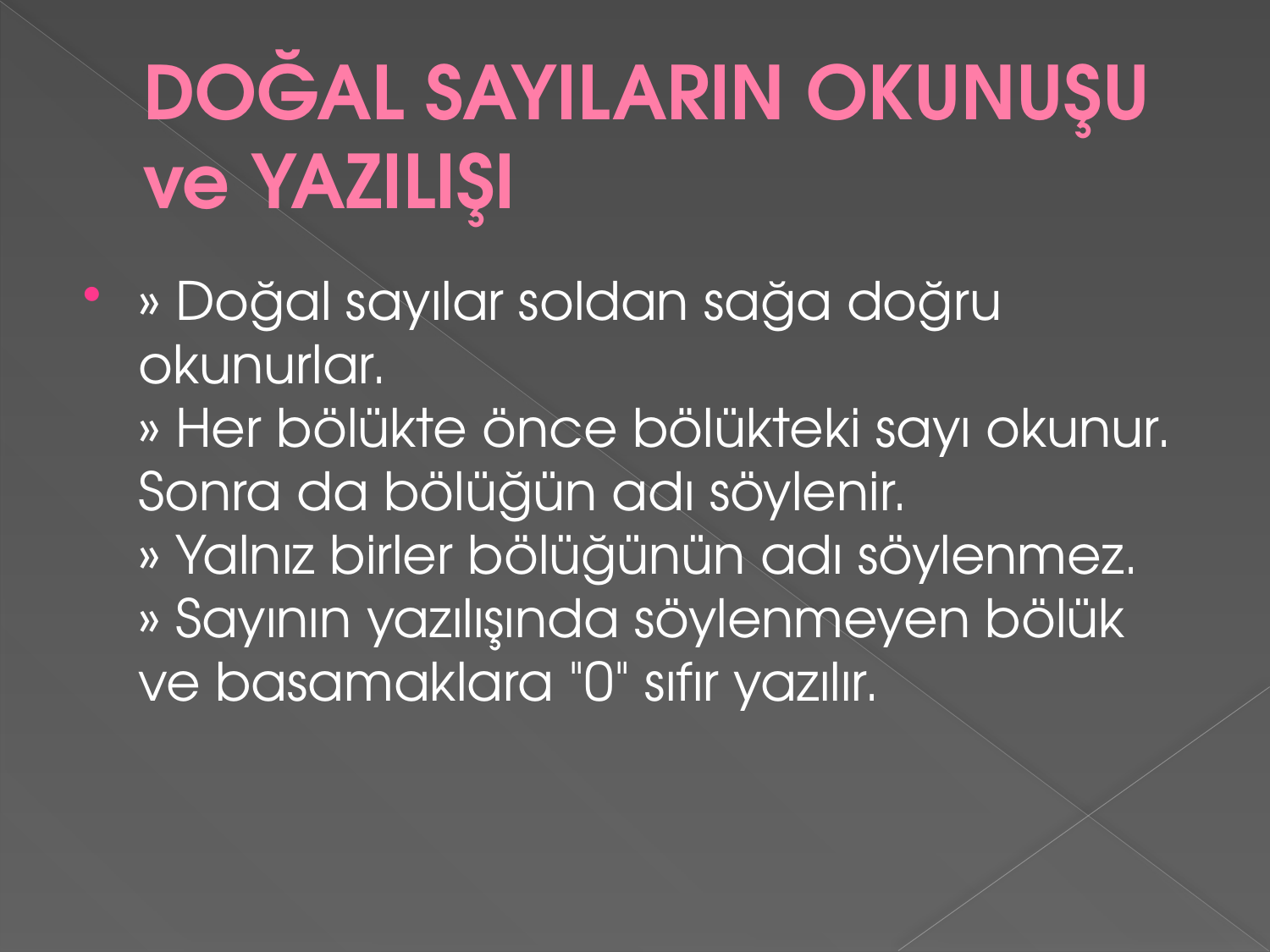

# DOĞAL SAYILARIN OKUNUŞU ve YAZILIŞI
» Doğal sayılar soldan sağa doğru okunurlar.
» Her bölükte önce bölükteki sayı okunur. Sonra da bölüğün adı söylenir.
» Yalnız birler bölüğünün adı söylenmez.
» Sayının yazılışında söylenmeyen bölük ve basamaklara "0" sıfır yazılır.